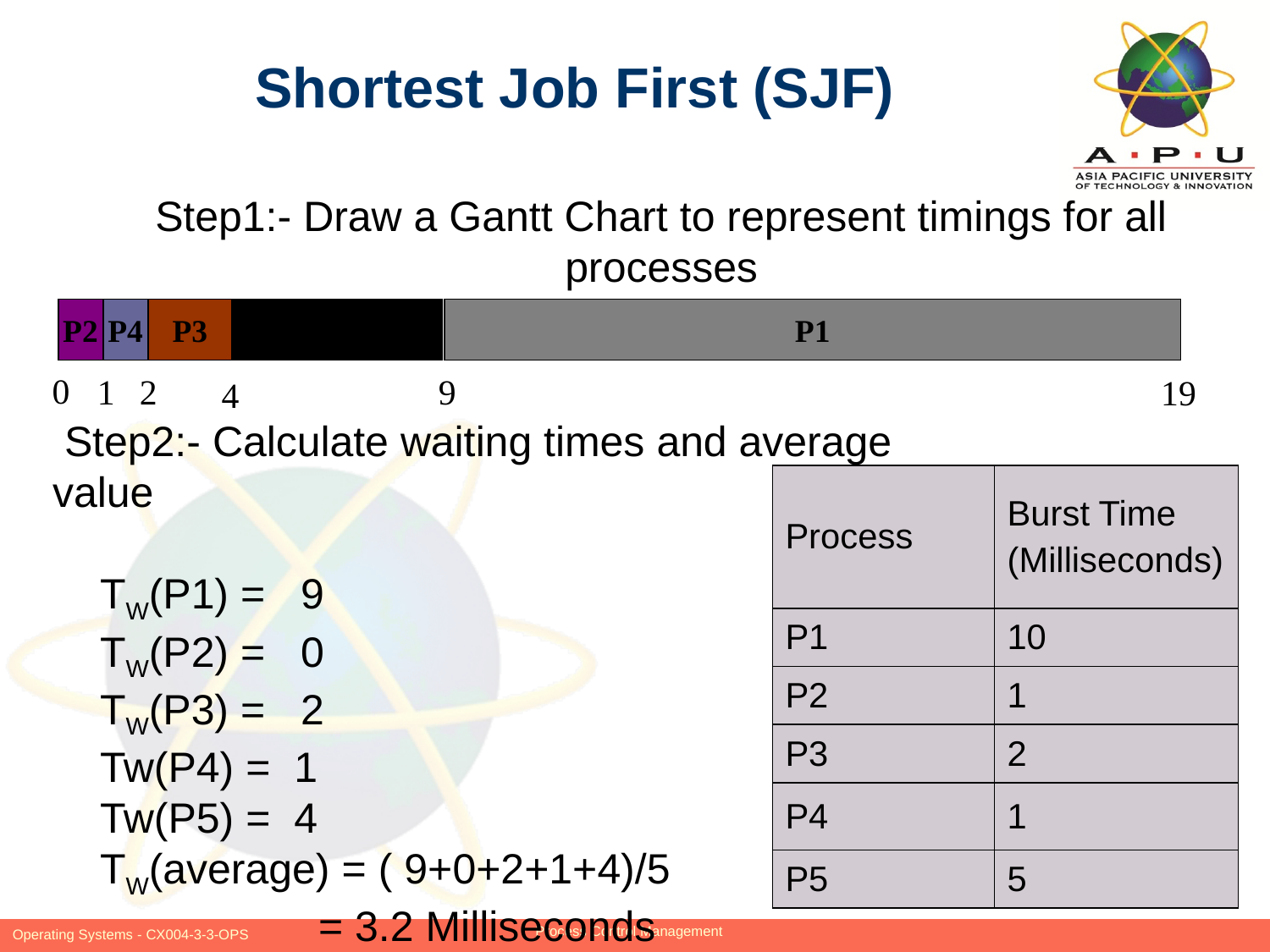

Shortest Job First (SJF)
Step1:- Draw a Gantt Chart to represent timings for all processes
P2
P4
P3
P5
P1

 Step2:- Calculate waiting times and average value

    TW(P1) =   9
    TW(P2) =   0
    TW(P3) =   2
    Tw(P4) =  1
    Tw(P5) =  4
    TW(average) = ( 9+0+2+1+4)/5
		 = 3.2 Milliseconds
0
1
2
9
19
4
| Process | Burst Time (Milliseconds) |
| --- | --- |
| P1 | 10 |
| P2 | 1 |
| P3 | 2 |
| P4 | 1 |
| P5 | 5 |

Slide 9 of 18